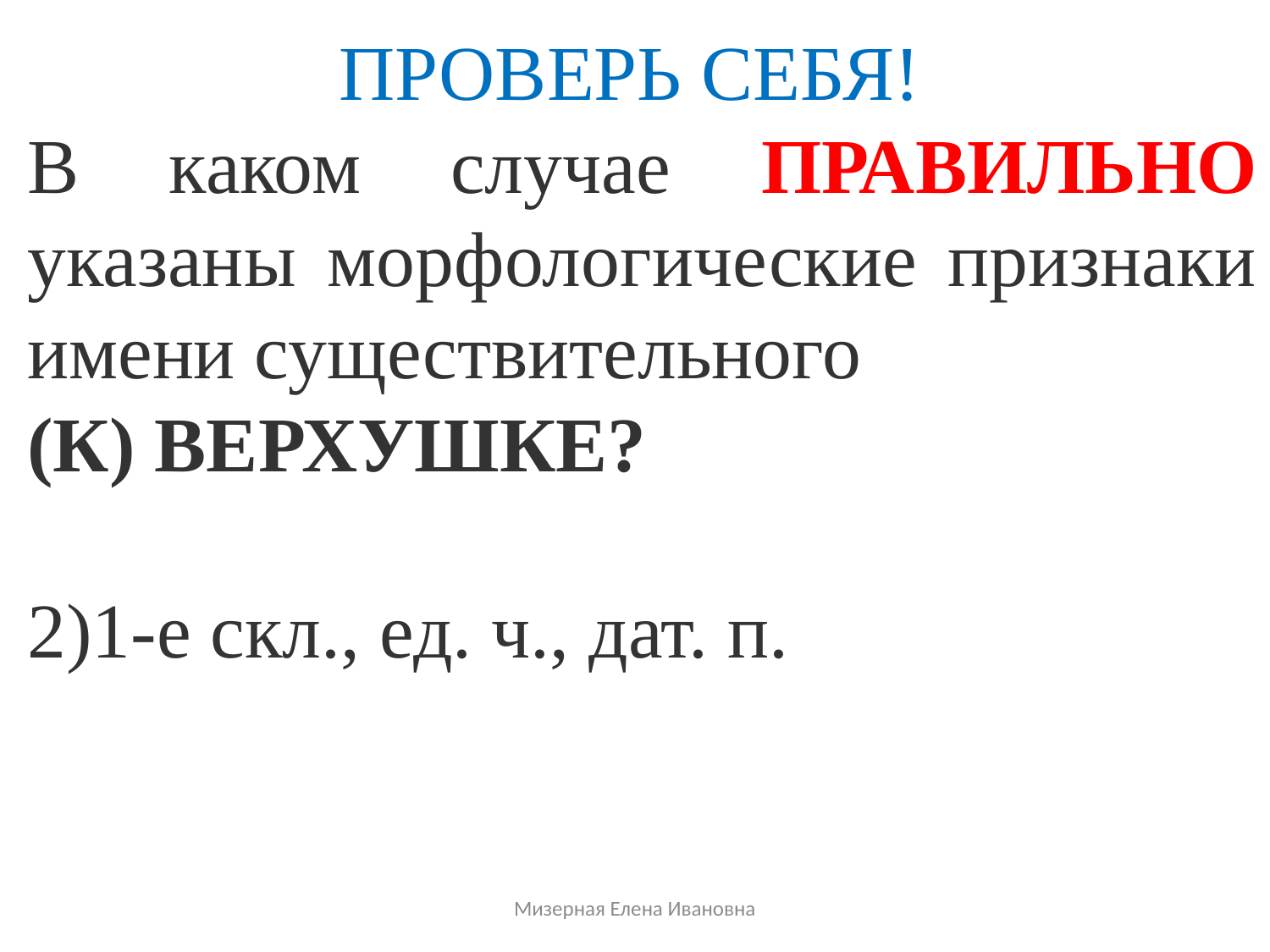

ПРОВЕРЬ СЕБЯ!
В каком случае ПРАВИЛЬНО указаны морфологические признаки имени существительного
(К) ВЕРХУШКЕ?

2)1-е скл., ед. ч., дат. п.
Мизерная Елена Ивановна